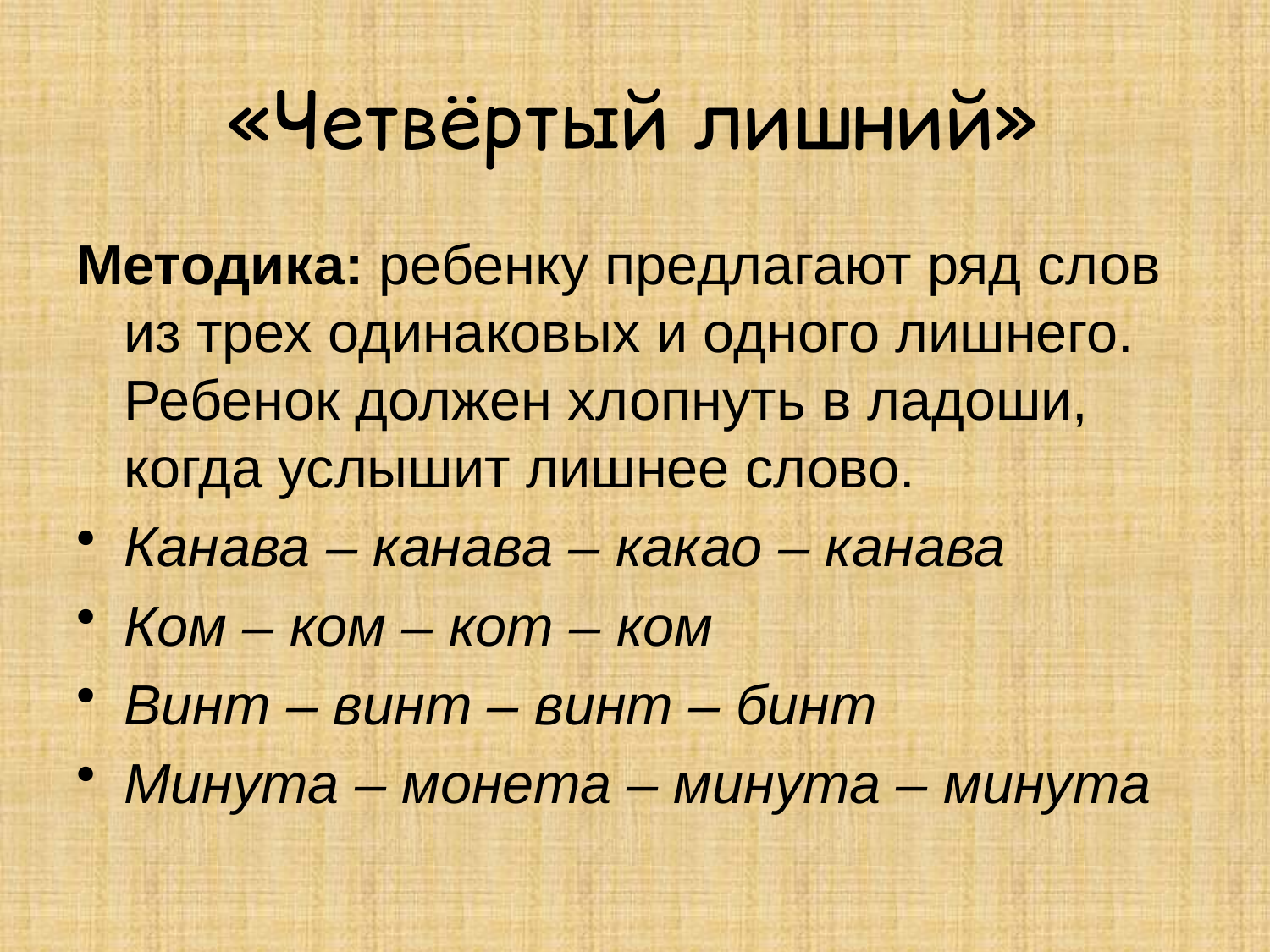

# «Четвёртый лишний»
Методика: ребенку предлагают ряд слов из трех одинаковых и одного лишнего. Ребенок должен хлопнуть в ладоши, когда услышит лишнее слово.
Канава – канава – какао – канава
Ком – ком – кот – ком
Винт – винт – винт – бинт
Минута – монета – минута – минута